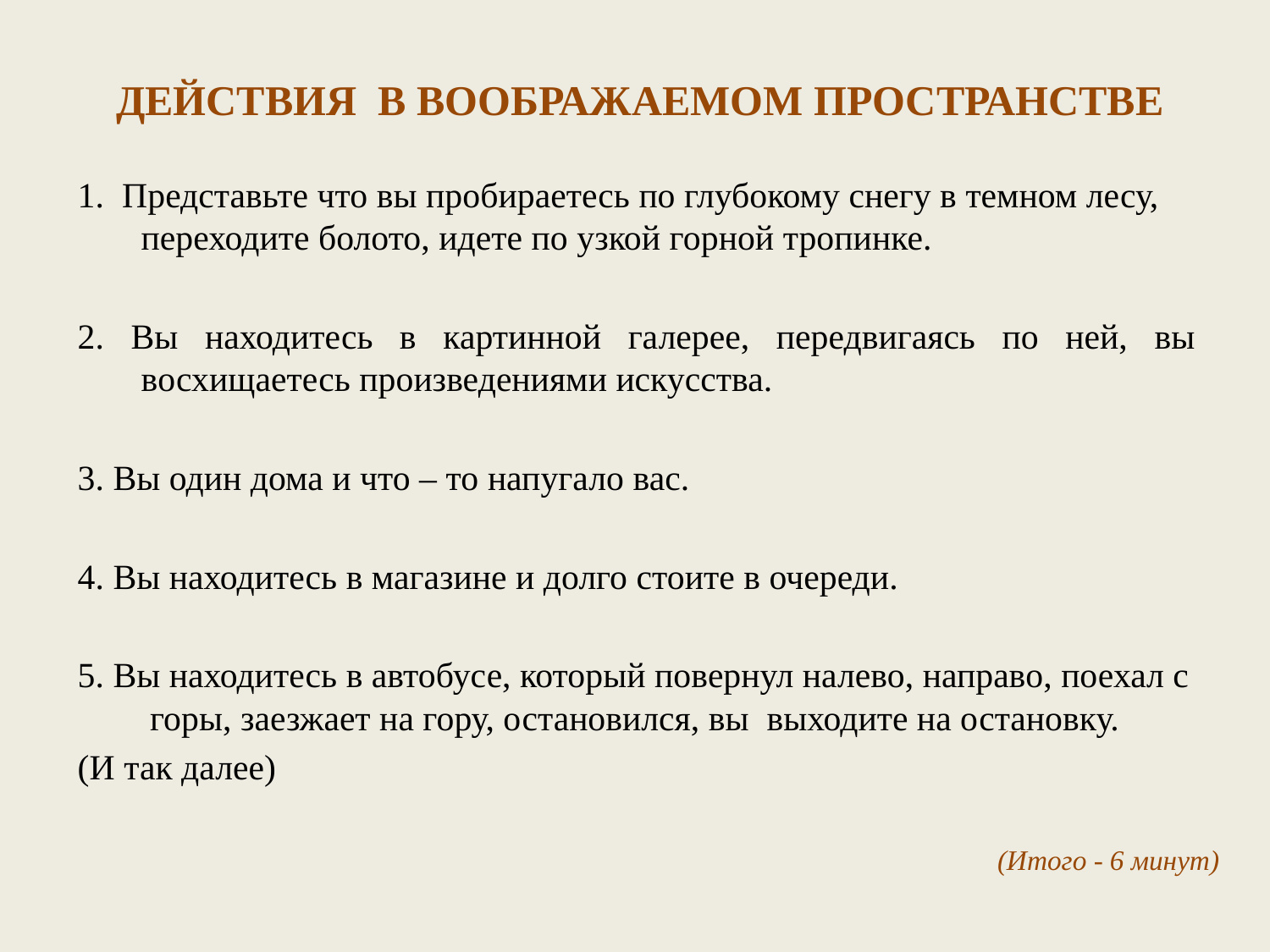

# Действия  в воображаемом пространстве
1.  Представьте что вы пробираетесь по глубокому снегу в темном лесу, переходите болото, идете по узкой горной тропинке.

2. Вы находитесь в картинной галерее, передвигаясь по ней, вы восхищаетесь произведениями искусства.

3. Вы один дома и что – то напугало вас.

4. Вы находитесь в магазине и долго стоите в очереди.

5. Вы находитесь в автобусе, который повернул налево, направо, поехал с  горы, заезжает на гору, остановился, вы  выходите на остановку.
(И так далее)

(Итого - 6 минут)